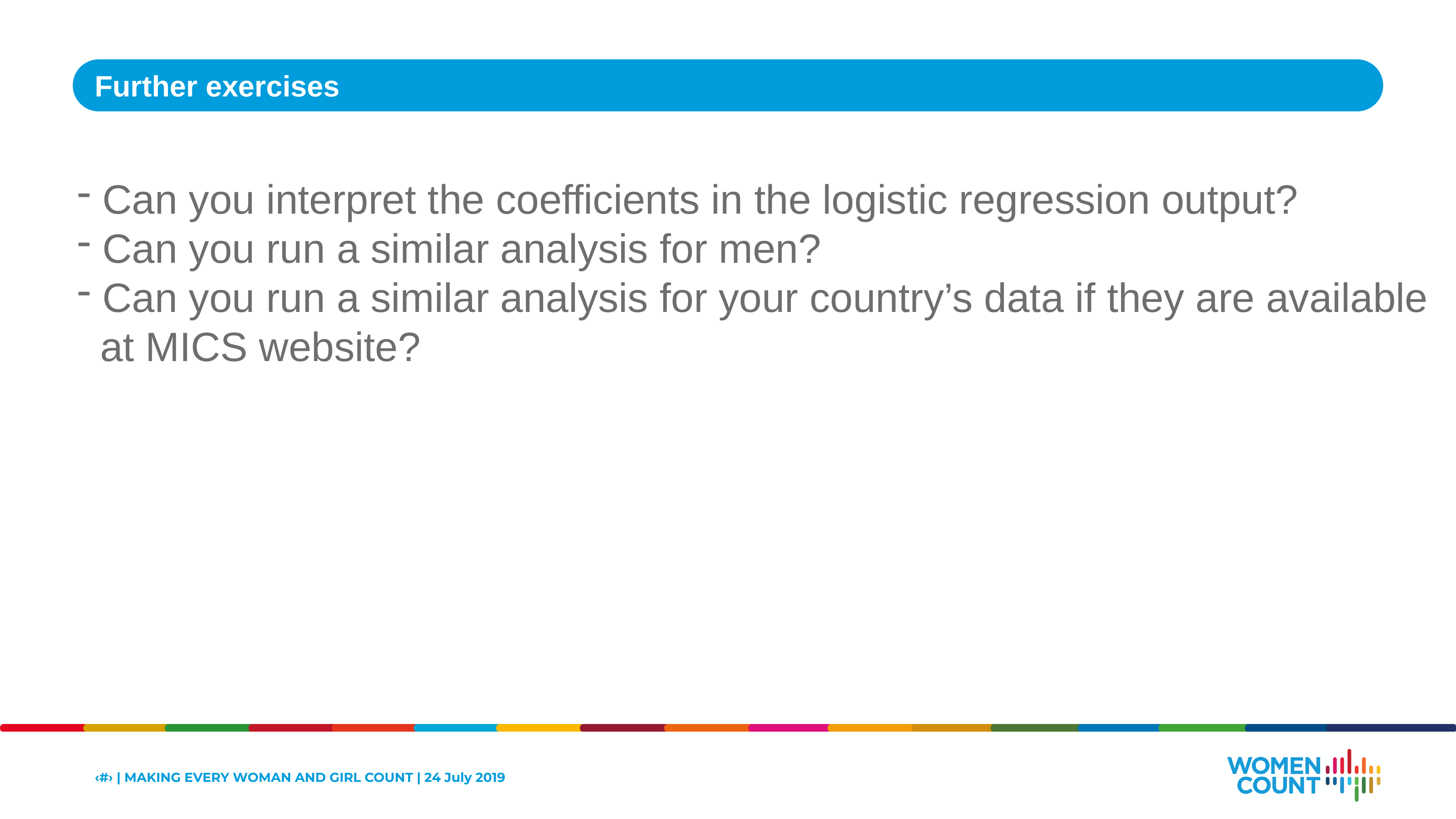

Further exercises
 Can you interpret the coefficients in the logistic regression output?
 Can you run a similar analysis for men?
 Can you run a similar analysis for your country’s data if they are available
  at MICS website?
‹#› | MAKING EVERY WOMAN AND GIRL COUNT | 24 July 2019